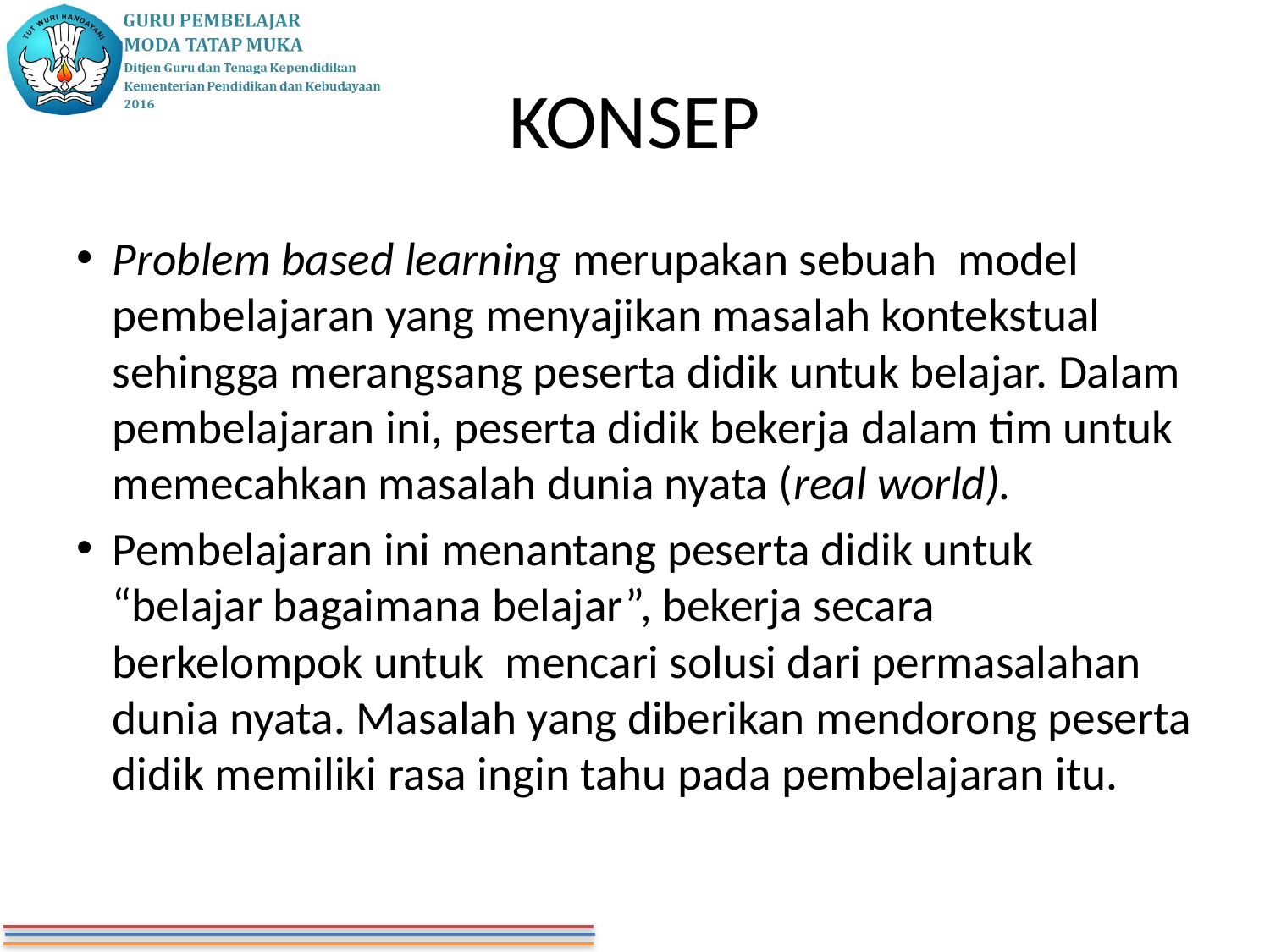

# KONSEP
Problem based learning merupakan sebuah  model pembelajaran yang menyajikan masalah kontekstual sehingga merangsang peserta didik untuk belajar. Dalam  pembelajaran ini, peserta didik bekerja dalam tim untuk memecahkan masalah dunia nyata (real world).
Pembelajaran ini menantang peserta didik untuk “belajar bagaimana belajar”, bekerja secara berkelompok untuk  mencari solusi dari permasalahan dunia nyata. Masalah yang diberikan mendorong peserta didik memiliki rasa ingin tahu pada pembelajaran itu.